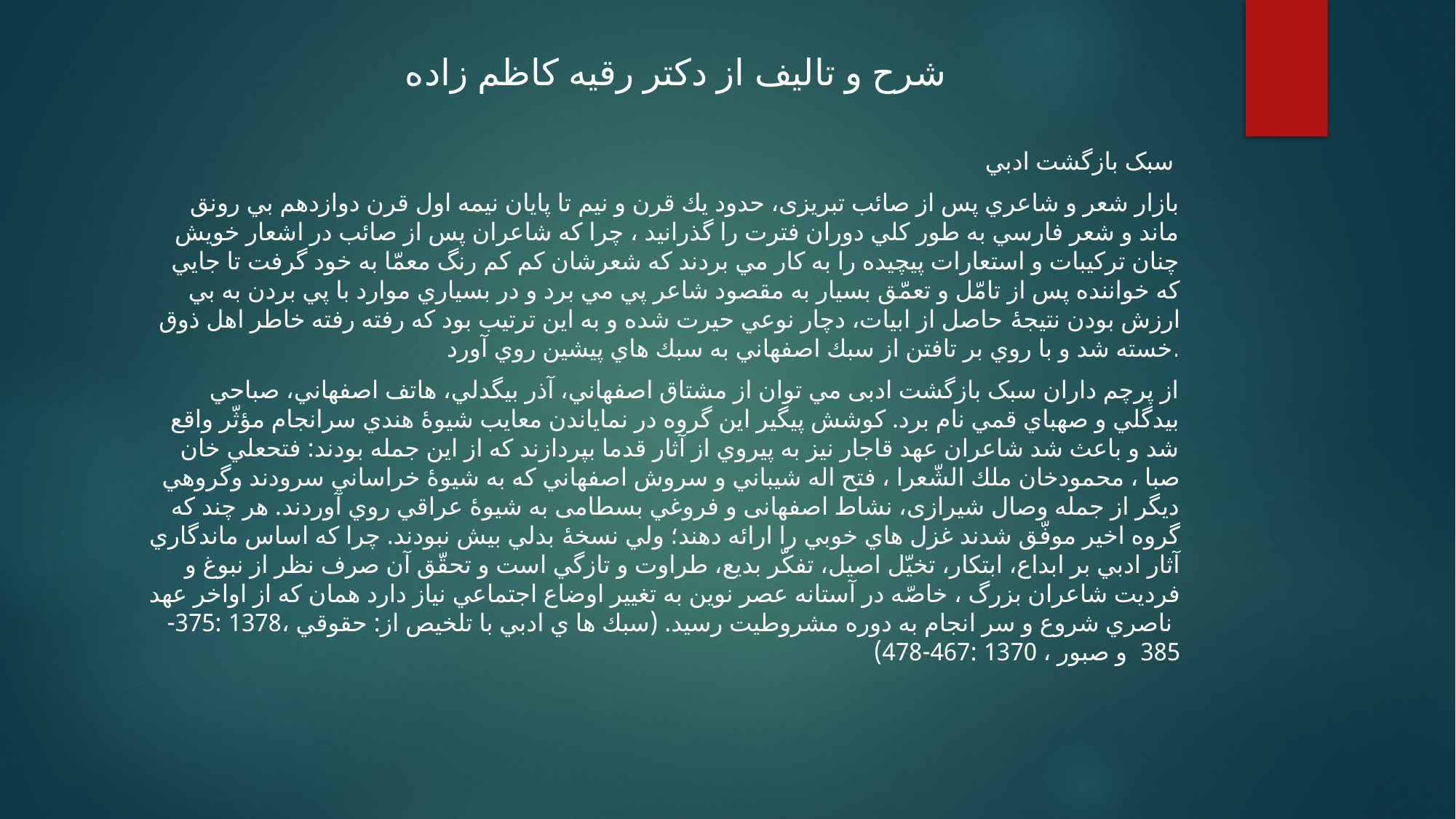

# شرح و تالیف از دکتر رقیه کاظم زاده
سبک بازگشت ادبي
بازار شعر و شاعري پس از صائب تبریزی، حدود يك قرن و نيم تا پايان نيمه اول قرن دوازدهم بي رونق ماند و شعر فارسي به طور كلي دوران فترت را گذرانيد ، چرا كه شاعران پس از صائب در اشعار خويش چنان تركيبات و استعارات پيچيده را به كار مي بردند كه شعرشان كم كم رنگ معمّا به خود گرفت تا جايي كه خواننده پس از تامّل و تعمّق بسيار به مقصود شاعر پي مي برد و در بسياري موارد با پي بردن به بي ارزش بودن نتيجۀ حاصل از ابيات، دچار نوعي حيرت شده و به اين ترتيب بود كه رفته رفته خاطر اهل ذوق خسته شد و با روي بر تافتن از سبك اصفهاني به سبك هاي پيشين روي آورد.
از پرچم داران سبک بازگشت ادبی مي توان از مشتاق اصفهاني، آذر بيگدلي، هاتف اصفهاني، صباحي بيدگلي و صهباي قمي نام برد. كوشش پيگير اين گروه در نماياندن معايب شيوۀ هندي سرانجام مؤثّر واقع شد و باعث شد شاعران عهد قاجار نيز به پيروي از آثار قدما بپردازند كه از اين جمله بودند: فتحعلي خان صبا ، محمودخان ملك الشّعرا ، فتح اله شيباني و سروش اصفهاني كه به شيوۀ خراساني سرودند وگروهي ديگر از جمله وصال شیرازی، نشاط اصفهانی و فروغي بسطامی به شيوۀ عراقي روي آوردند. هر چند كه گروه اخير موفّق شدند غزل هاي خوبي را ارائه دهند؛ ولي نسخۀ بدلي بيش نبودند. چرا كه اساس ماندگاري آثار ادبي بر ابداع، ابتكار، تخيّل اصيل، تفكّر بديع، طراوت و تازگي است و تحقّق آن صرف نظر از نبوغ و فرديت شاعران بزرگ ، خاصّه در آستانه عصر نوين به تغيير اوضاع اجتماعي نياز دارد همان كه از اواخر عهد ناصري شروع و سر انجام به دوره مشروطيت رسيد. (سبك ها ي ادبي با تلخيص از: حقوقي ،1378 :375-385 و صبور ، 1370 :467-478)